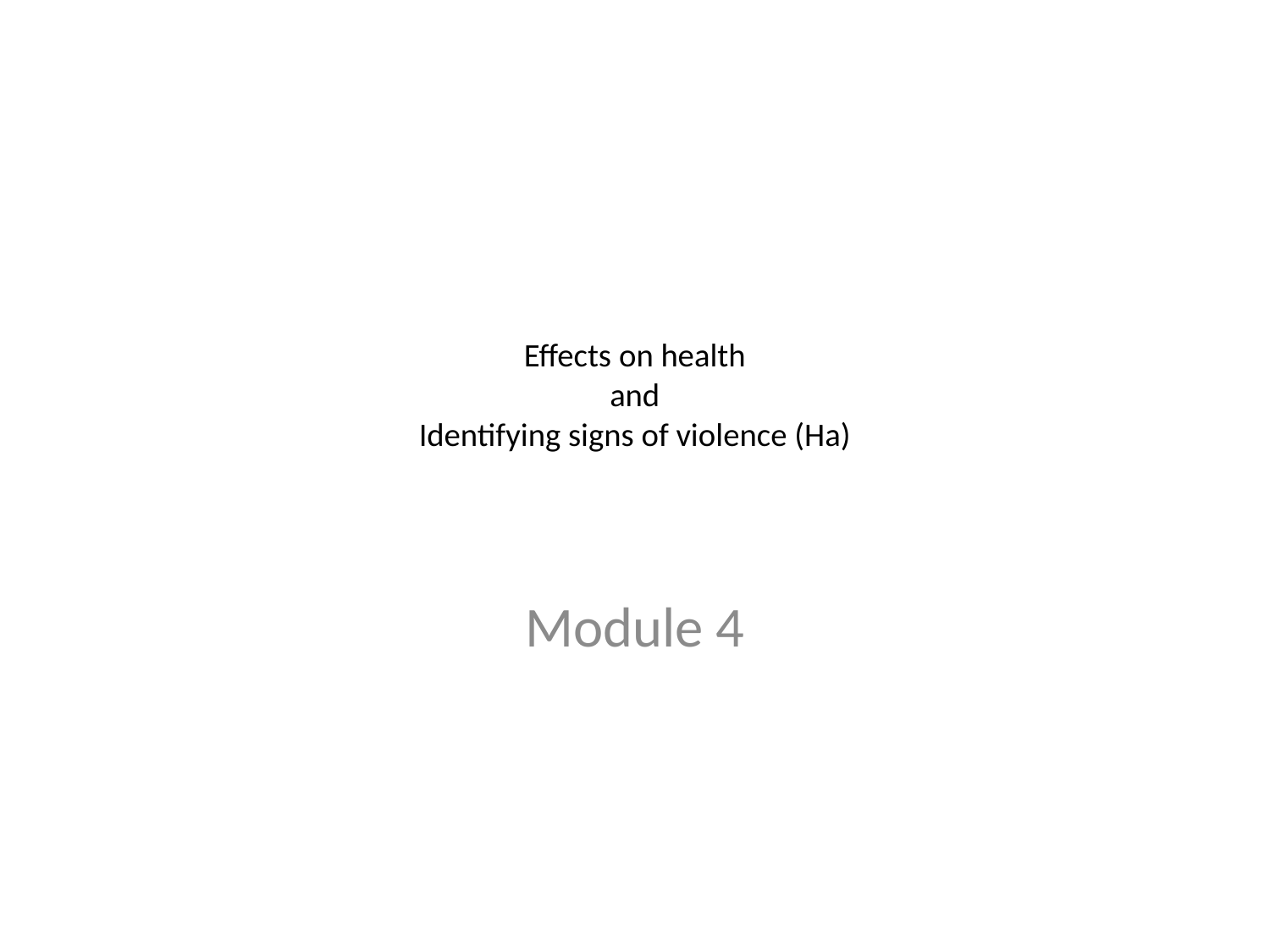

# Effects on health and Identifying signs of violence (Ha)
Module 4